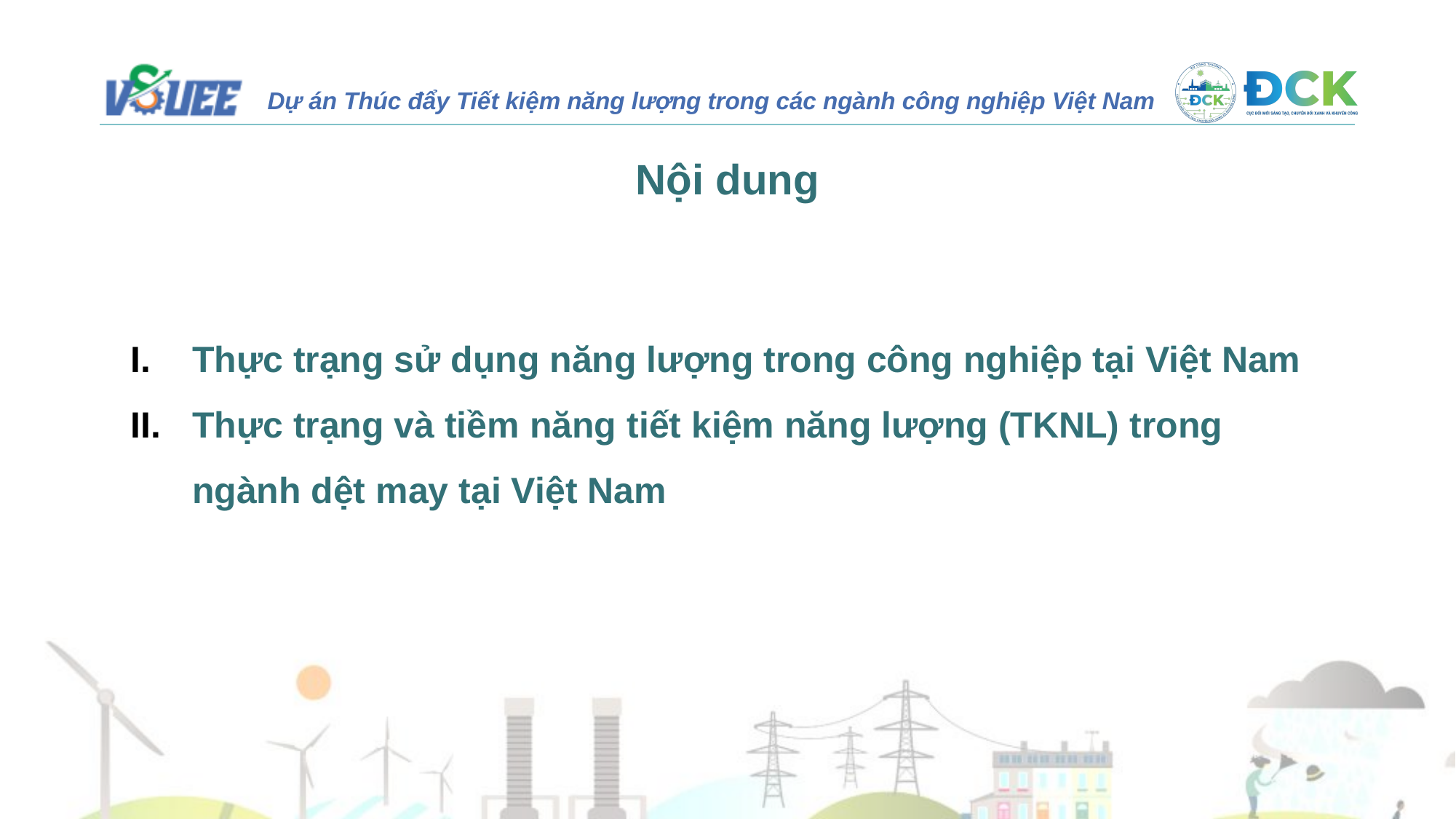

Nội dung
Thực trạng sử dụng năng lượng trong công nghiệp tại Việt Nam
Thực trạng và tiềm năng tiết kiệm năng lượng (TKNL) trong ngành dệt may tại Việt Nam